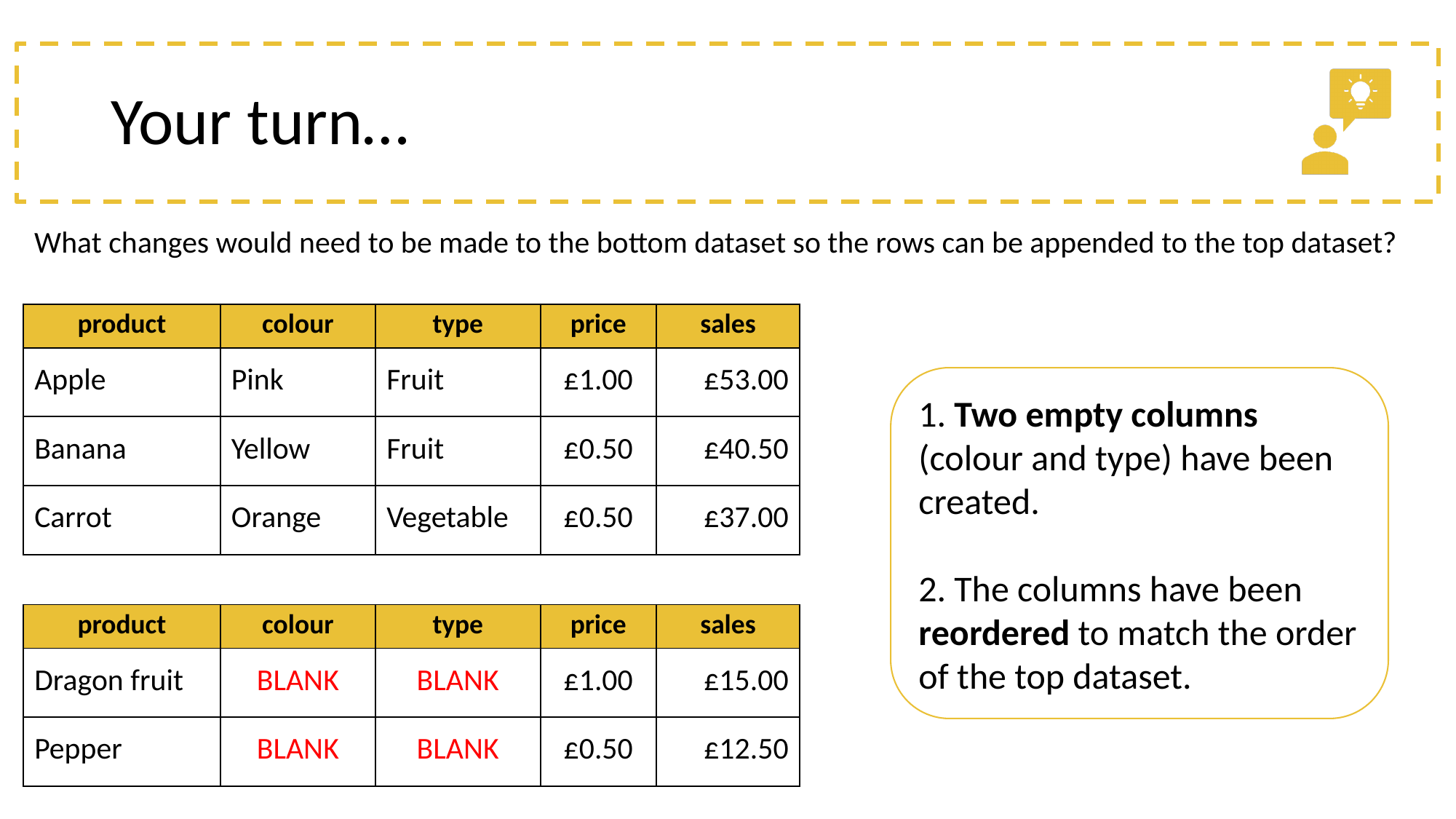

# Your turn…
What changes would need to be made to the bottom dataset so the rows can be appended to the top dataset?
| product | colour | type | price | sales |
| --- | --- | --- | --- | --- |
| Apple | Pink | Fruit | £1.00 | £53.00 |
| Banana | Yellow | Fruit | £0.50 | £40.50 |
| Carrot | Orange | Vegetable | £0.50 | £37.00 |
1. Two empty columns (colour and type) have been created.

2. The columns have been reordered to match the order of the top dataset.
| product | colour | type | price | sales |
| --- | --- | --- | --- | --- |
| Dragon fruit | BLANK | BLANK | £1.00 | £15.00 |
| Pepper | BLANK | BLANK | £0.50 | £12.50 |